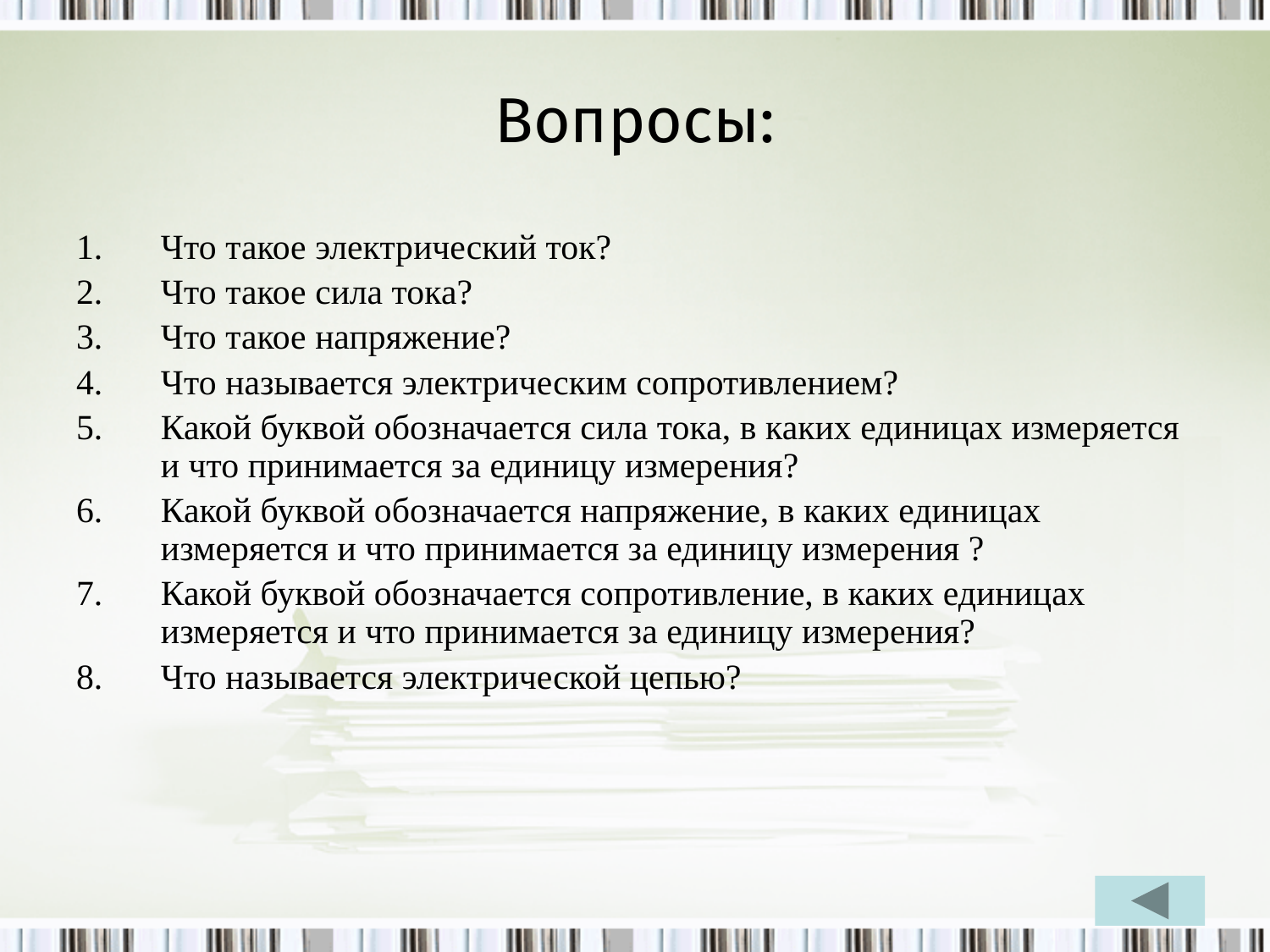

# Вопросы:
Что такое электрический ток?
Что такое сила тока?
Что такое напряжение?
Что называется электрическим сопротивлением?
Какой буквой обозначается сила тока, в каких единицах измеряется и что принимается за единицу измерения?
Какой буквой обозначается напряжение, в каких единицах измеряется и что принимается за единицу измерения ?
Какой буквой обозначается сопротивление, в каких единицах измеряется и что принимается за единицу измерения?
Что называется электрической цепью?